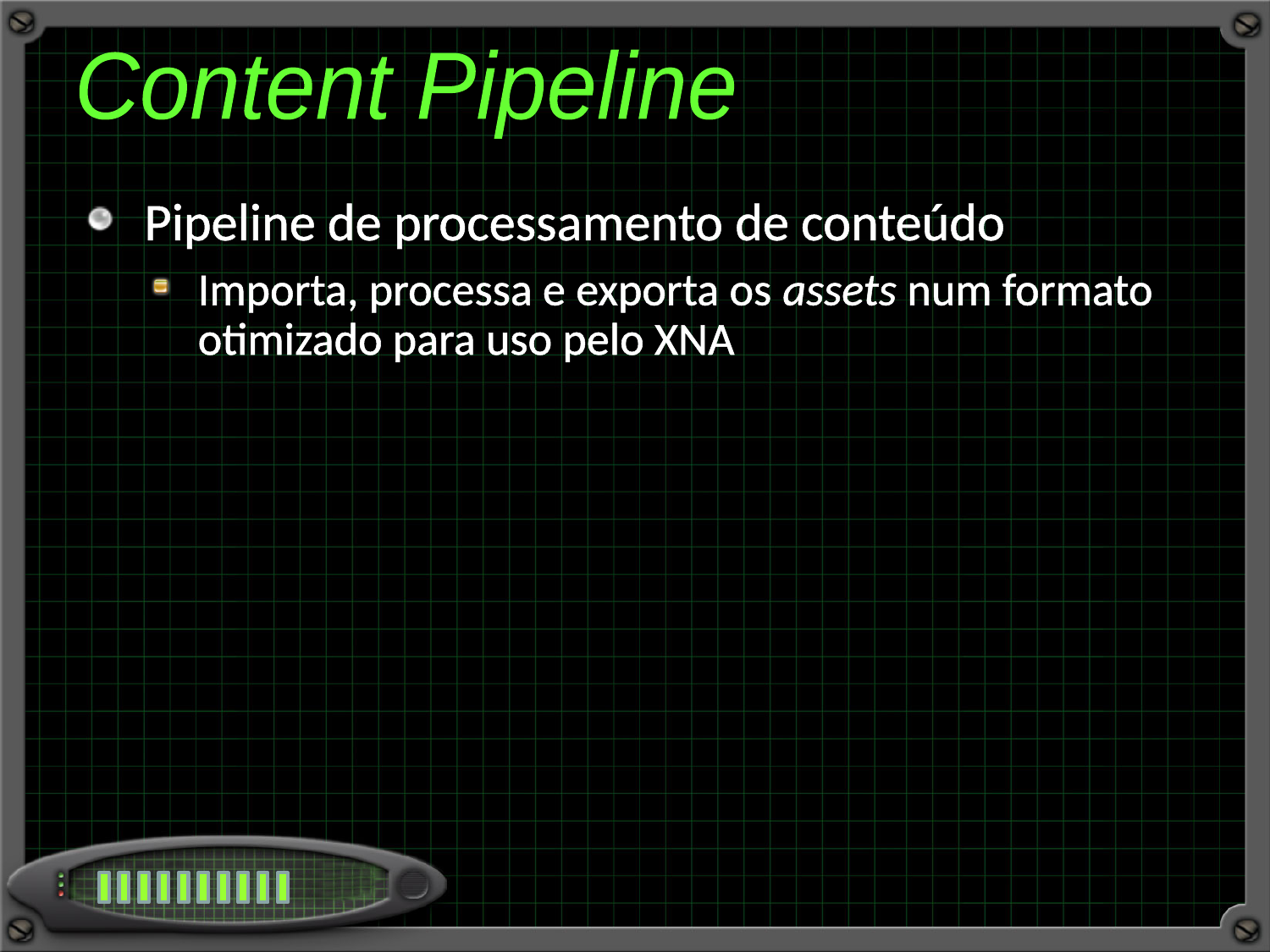

Content Pipeline
Pipeline de processamento de conteúdo
Importa, processa e exporta os assets num formato otimizado para uso pelo XNA